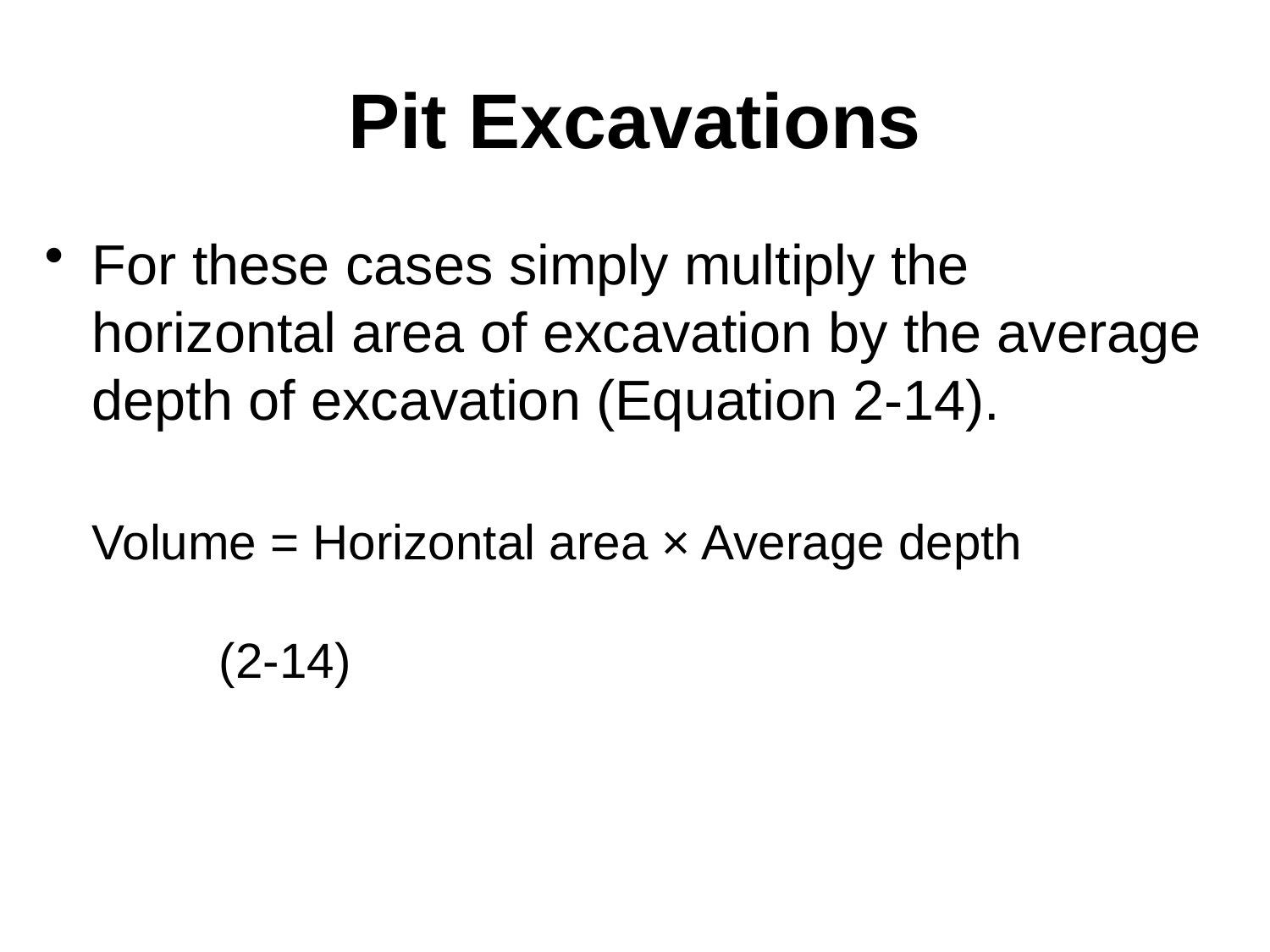

# Pit Excavations
For these cases simply multiply the horizontal area of excavation by the average depth of excavation (Equation 2-14).

	Volume = Horizontal area × Average depth 										(2-14)